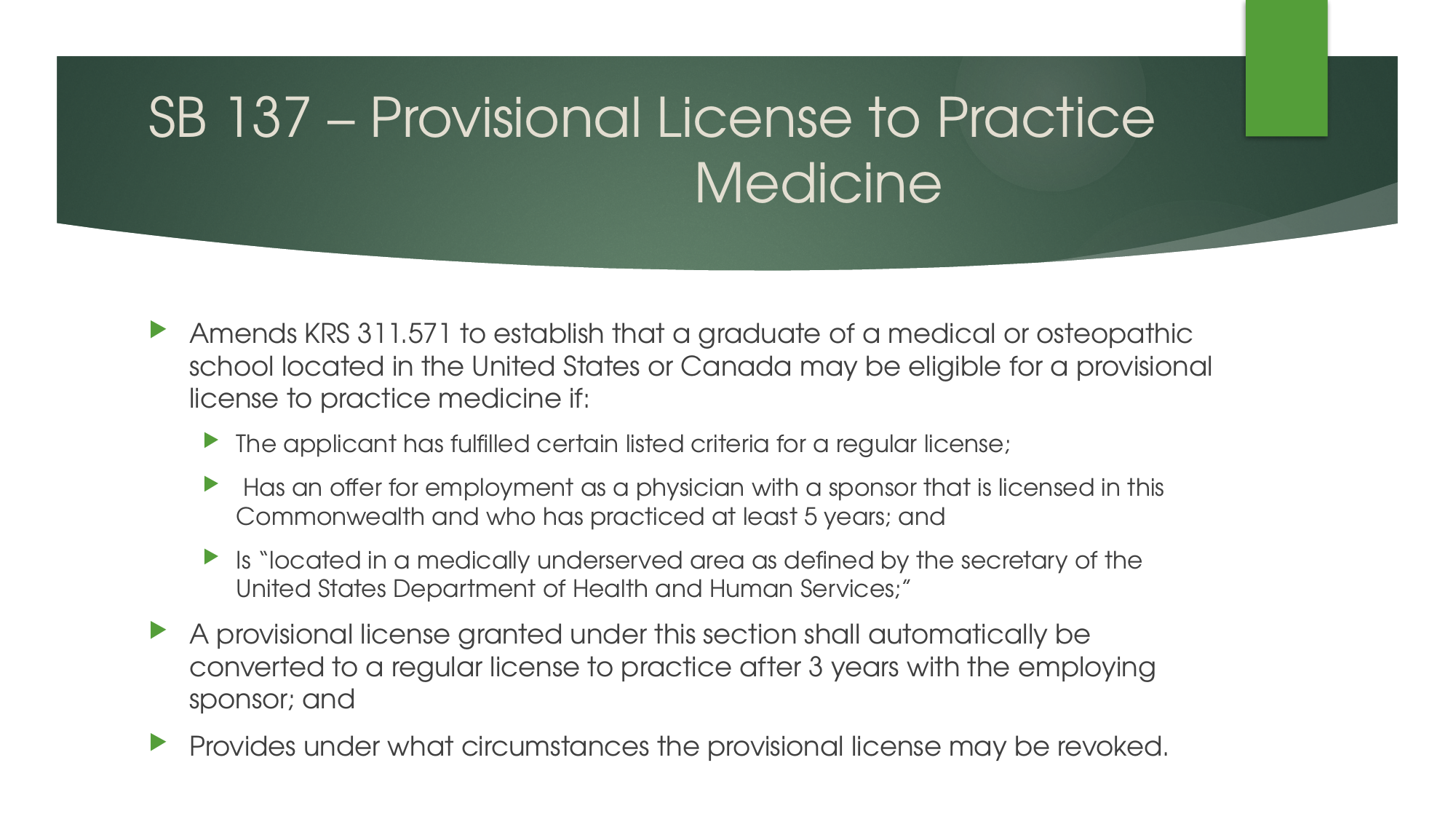

# SB 137 – Provisional License to Practice 					Medicine
Amends KRS 311.571 to establish that a graduate of a medical or osteopathic school located in the United States or Canada may be eligible for a provisional license to practice medicine if:
The applicant has fulfilled certain listed criteria for a regular license;
 Has an offer for employment as a physician with a sponsor that is licensed in this Commonwealth and who has practiced at least 5 years; and
Is “located in a medically underserved area as defined by the secretary of the United States Department of Health and Human Services;”
A provisional license granted under this section shall automatically be converted to a regular license to practice after 3 years with the employing sponsor; and
Provides under what circumstances the provisional license may be revoked.